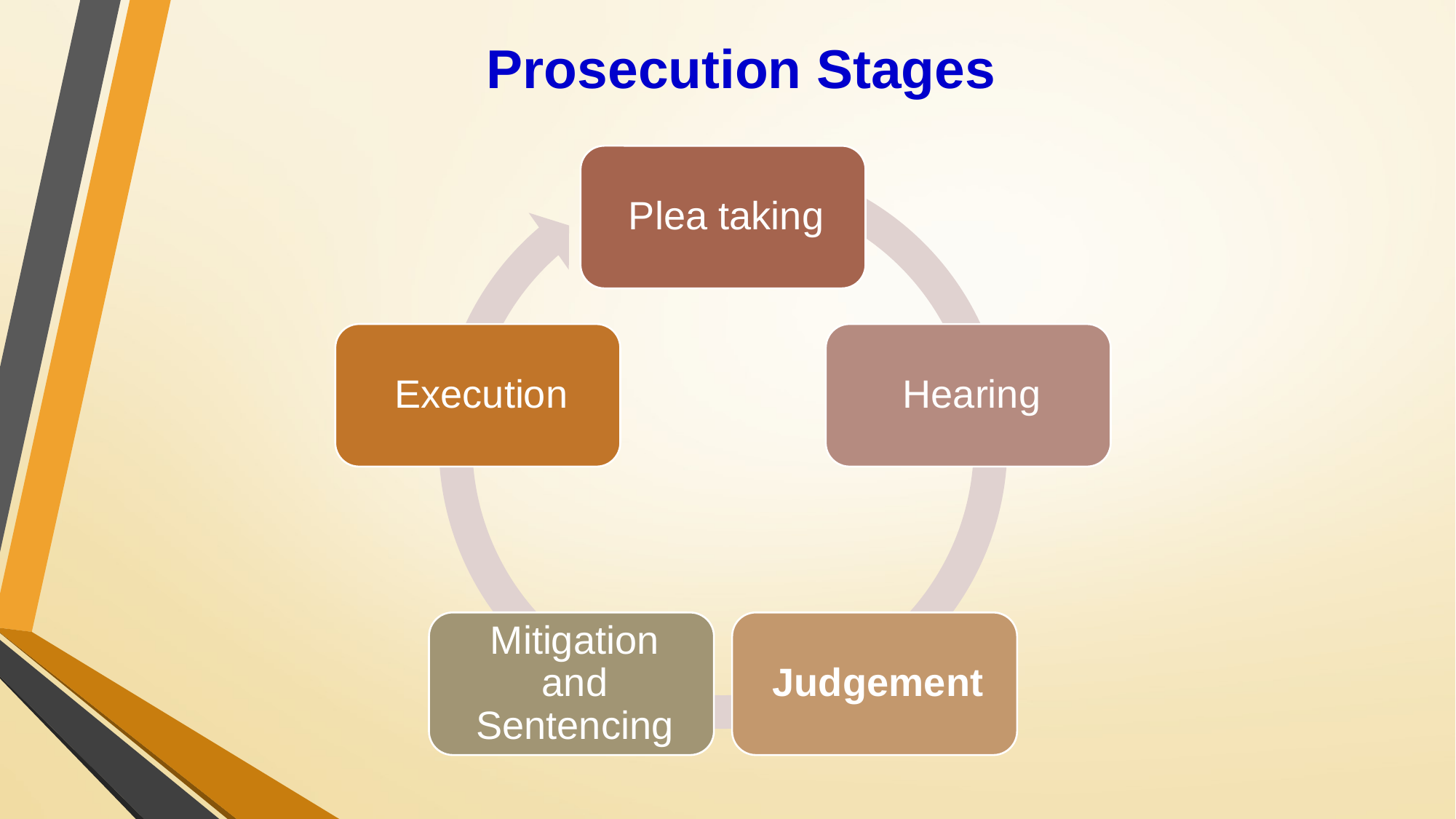

# Prosecution Stages
Plea taking
Hearing
Judgement
Mitigation and Sentencing
Execution